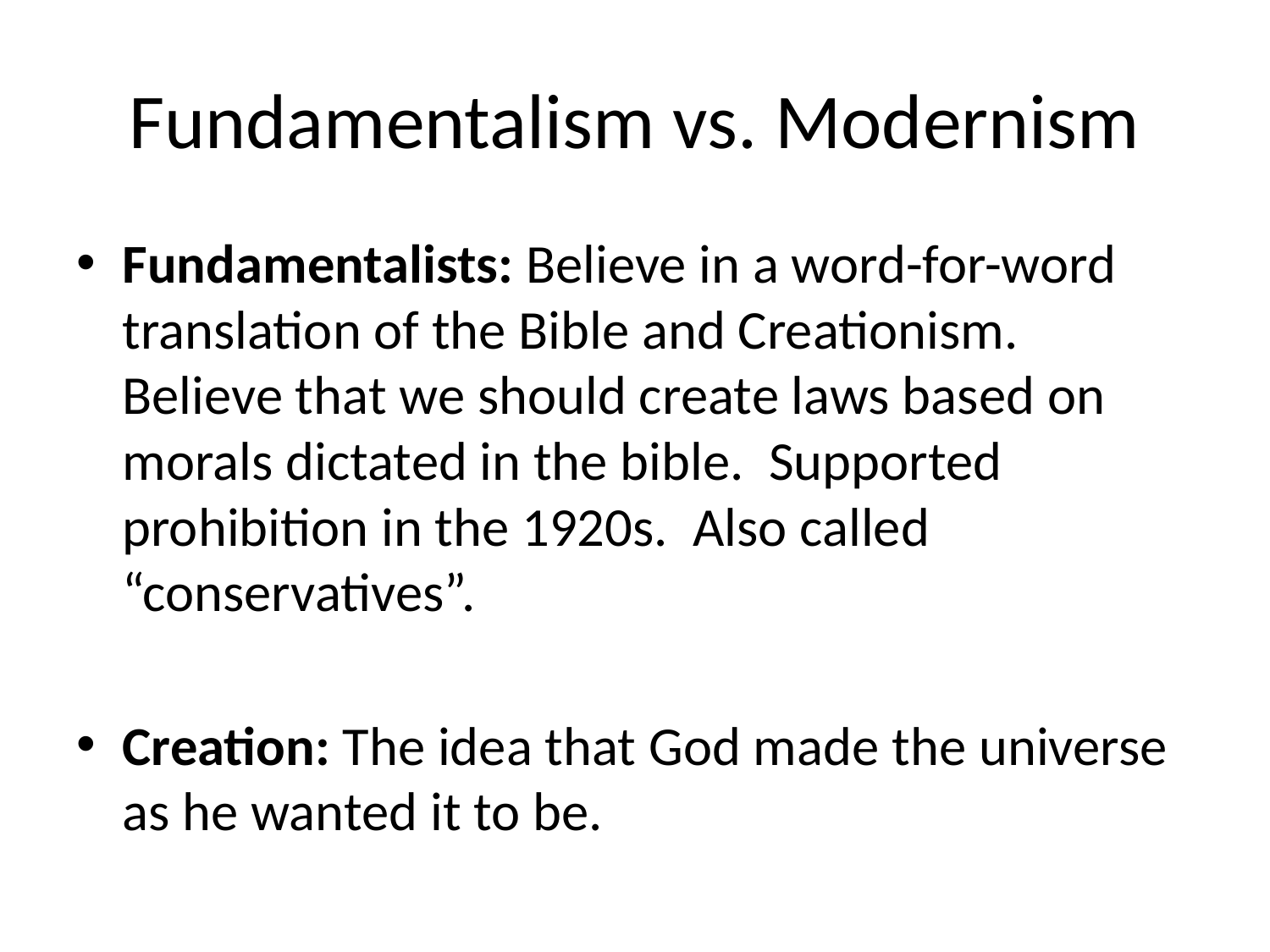

# Fundamentalism vs. Modernism
Fundamentalists: Believe in a word-for-word translation of the Bible and Creationism.  Believe that we should create laws based on morals dictated in the bible.  Supported prohibition in the 1920s.  Also called “conservatives”.

Creation: The idea that God made the universe as he wanted it to be.